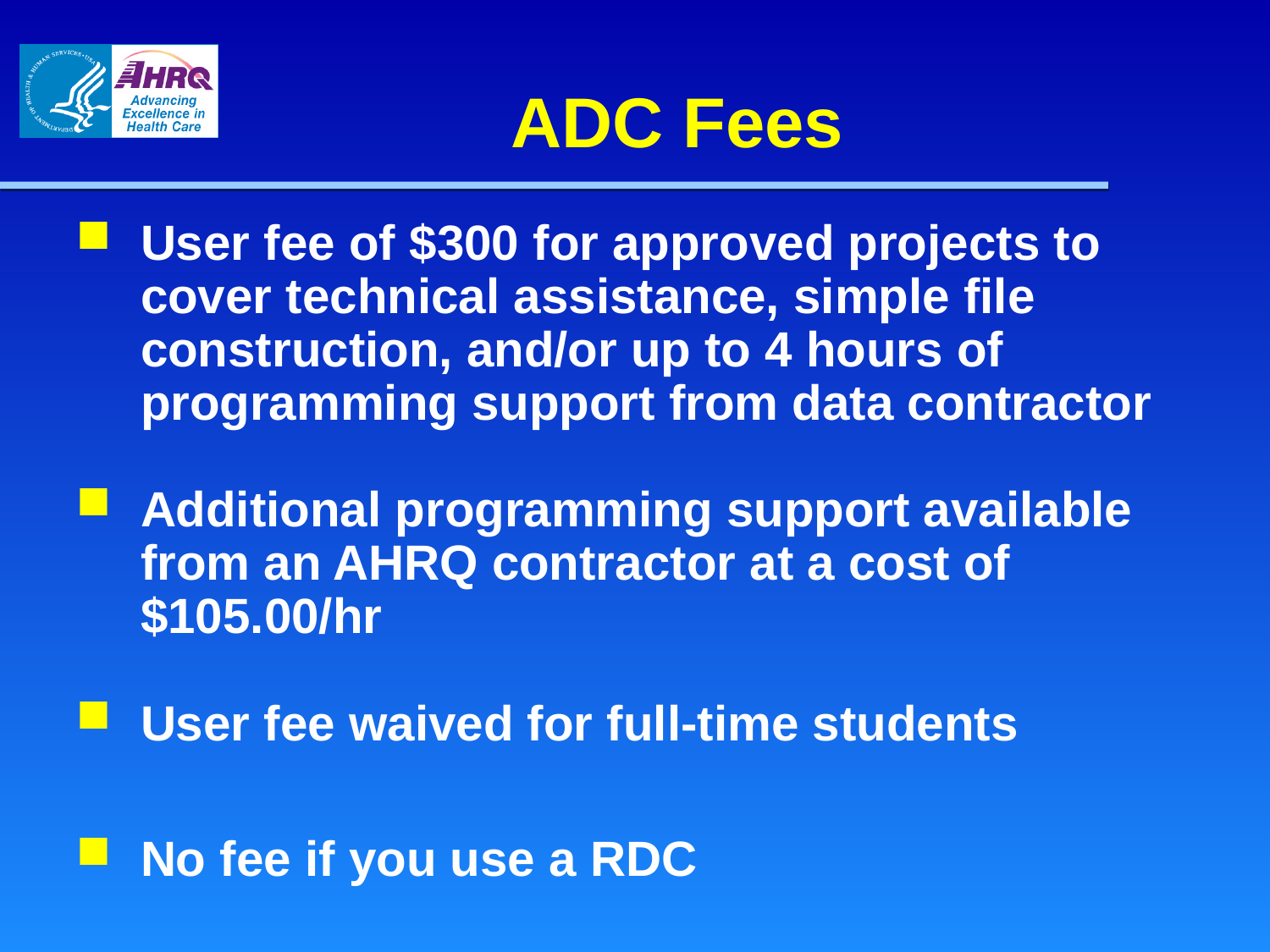

# ADC Fees
User fee of $300 for approved projects to cover technical assistance, simple file construction, and/or up to 4 hours of programming support from data contractor

Additional programming support available from an AHRQ contractor at a cost of $105.00/hr

User fee waived for full-time students

No fee if you use a RDC